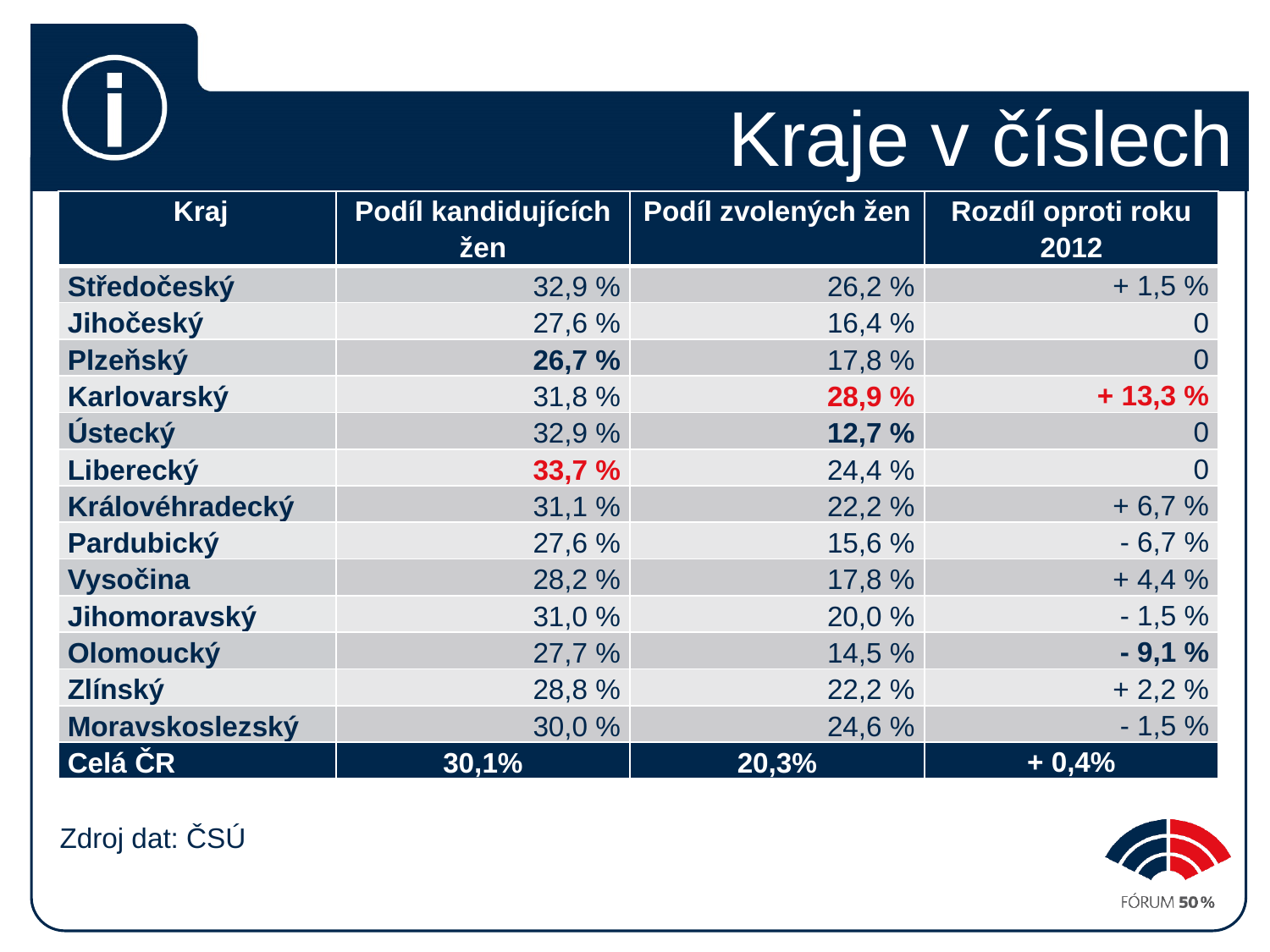

# Kraje v číslech
| Kraj | Podíl kandidujících žen | Podíl zvolených žen | Rozdíl oproti roku 2012 |
| --- | --- | --- | --- |
| Středočeský | 32,9 % | 26,2 % | + 1,5 % |
| Jihočeský | 27,6 % | 16,4 % | 0 |
| Plzeňský | 26,7 % | 17,8 % | 0 |
| Karlovarský | 31,8 % | 28,9 % | + 13,3 % |
| Ústecký | 32,9 % | 12,7 % | 0 |
| Liberecký | 33,7 % | 24,4 % | 0 |
| Královéhradecký | 31,1 % | 22,2 % | + 6,7 % |
| Pardubický | 27,6 % | 15,6 % | - 6,7 % |
| Vysočina | 28,2 % | 17,8 % | + 4,4 % |
| Jihomoravský | 31,0 % | 20,0 % | - 1,5 % |
| Olomoucký | 27,7 % | 14,5 % | - 9,1 % |
| Zlínský | 28,8 % | 22,2 % | + 2,2 % |
| Moravskoslezský | 30,0 % | 24,6 % | - 1,5 % |
| Celá ČR | 30,1% | 20,3% | + 0,4% |
Zdroj dat: ČSÚ